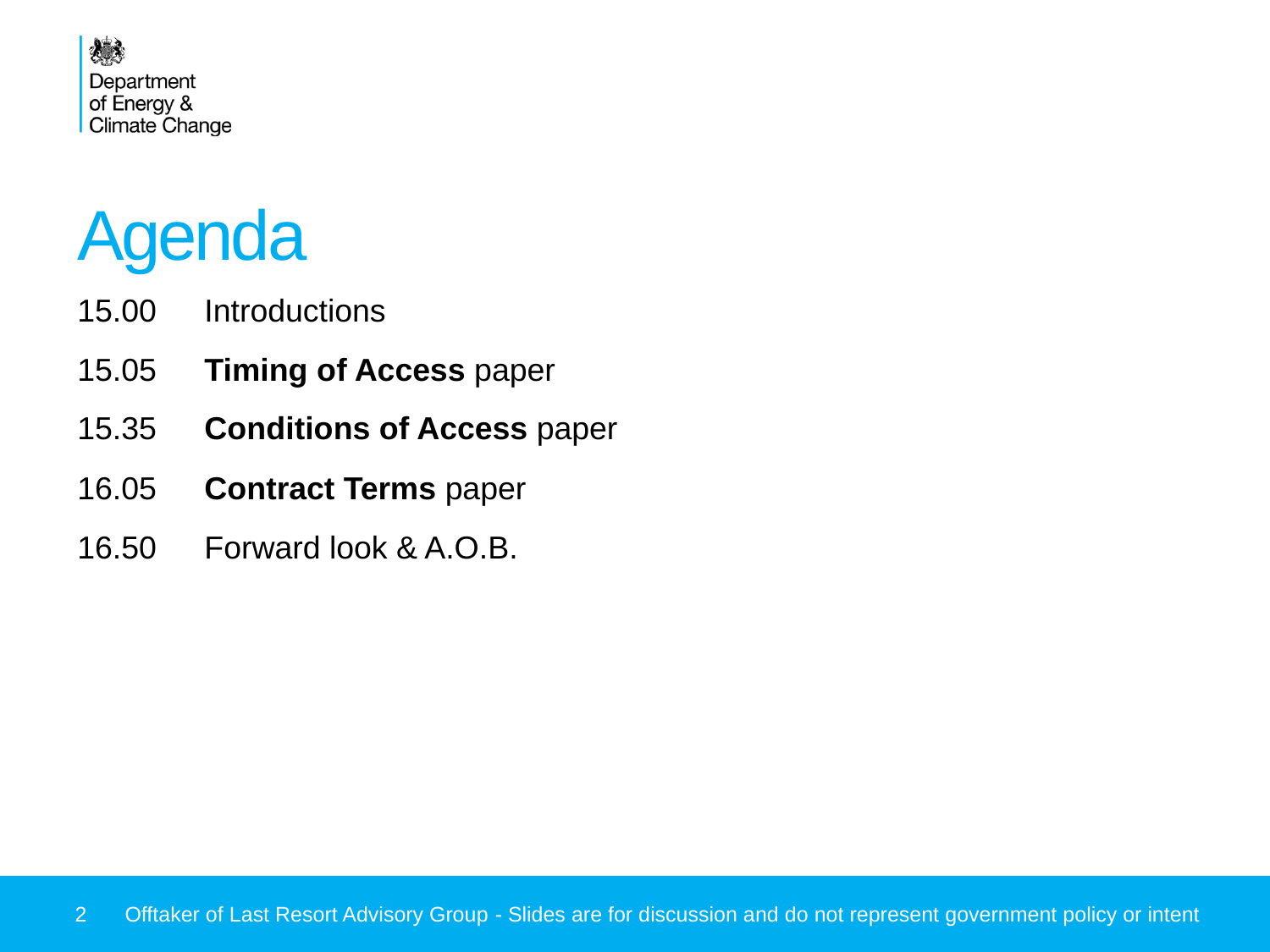

# Agenda
15.00	Introductions
15.05	Timing of Access paper
15.35	Conditions of Access paper
16.05	Contract Terms paper
16.50	Forward look & A.O.B.

2
Offtaker of Last Resort Advisory Group - Slides are for discussion and do not represent government policy or intent